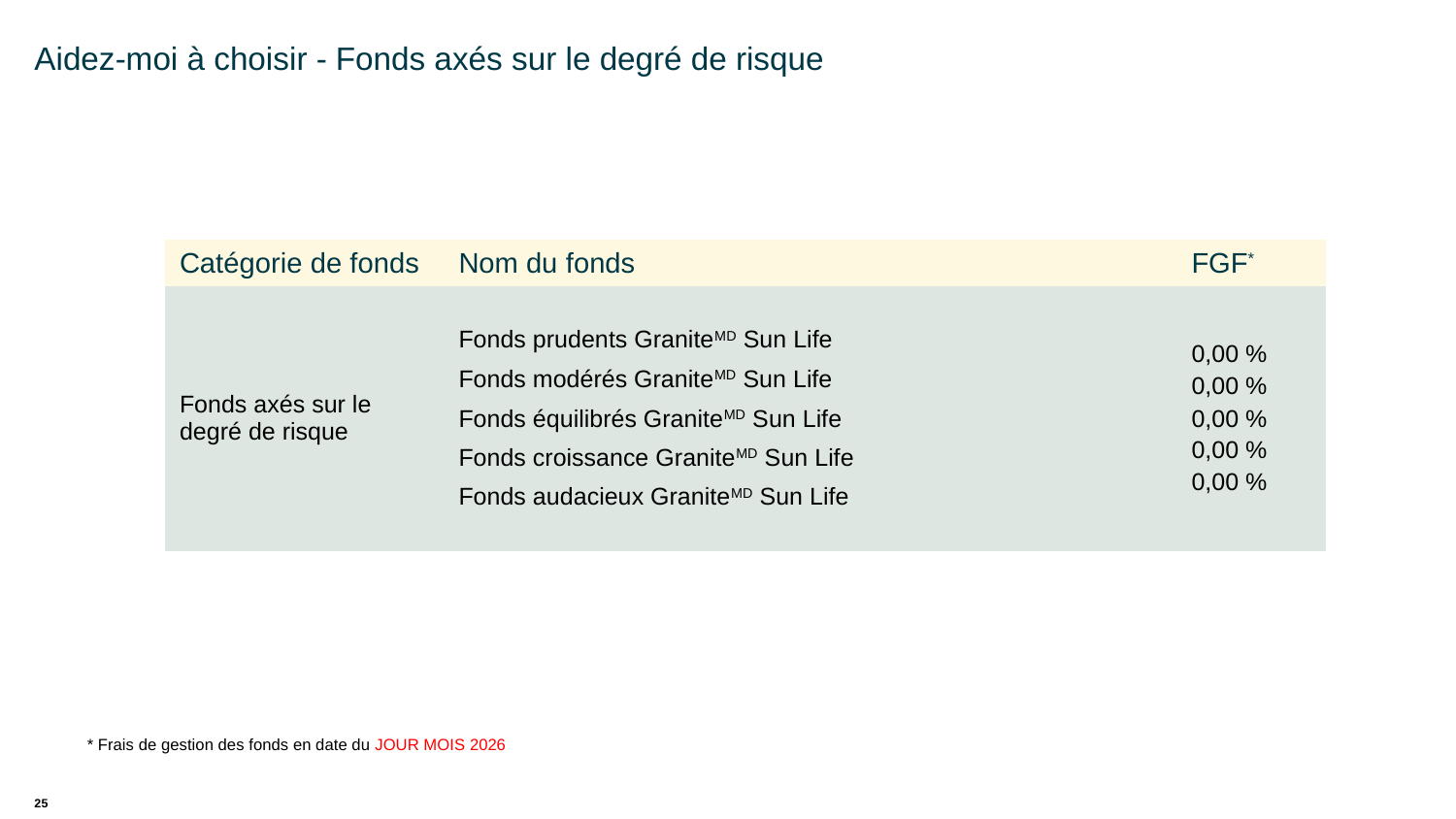

Aidez-moi à choisir - Fonds axés sur le degré de risque
| Catégorie de fonds | Nom du fonds | FGF\* |
| --- | --- | --- |
| Fonds axés sur le degré de risque | Fonds prudents GraniteMD Sun Life Fonds modérés GraniteMD Sun Life Fonds équilibrés GraniteMD Sun Life Fonds croissance GraniteMD Sun Life Fonds audacieux GraniteMD Sun Life | 0,00 % 0,00 % 0,00 % 0,00 % 0,00 % |
* Frais de gestion des fonds en date du JOUR MOIS 2026
25